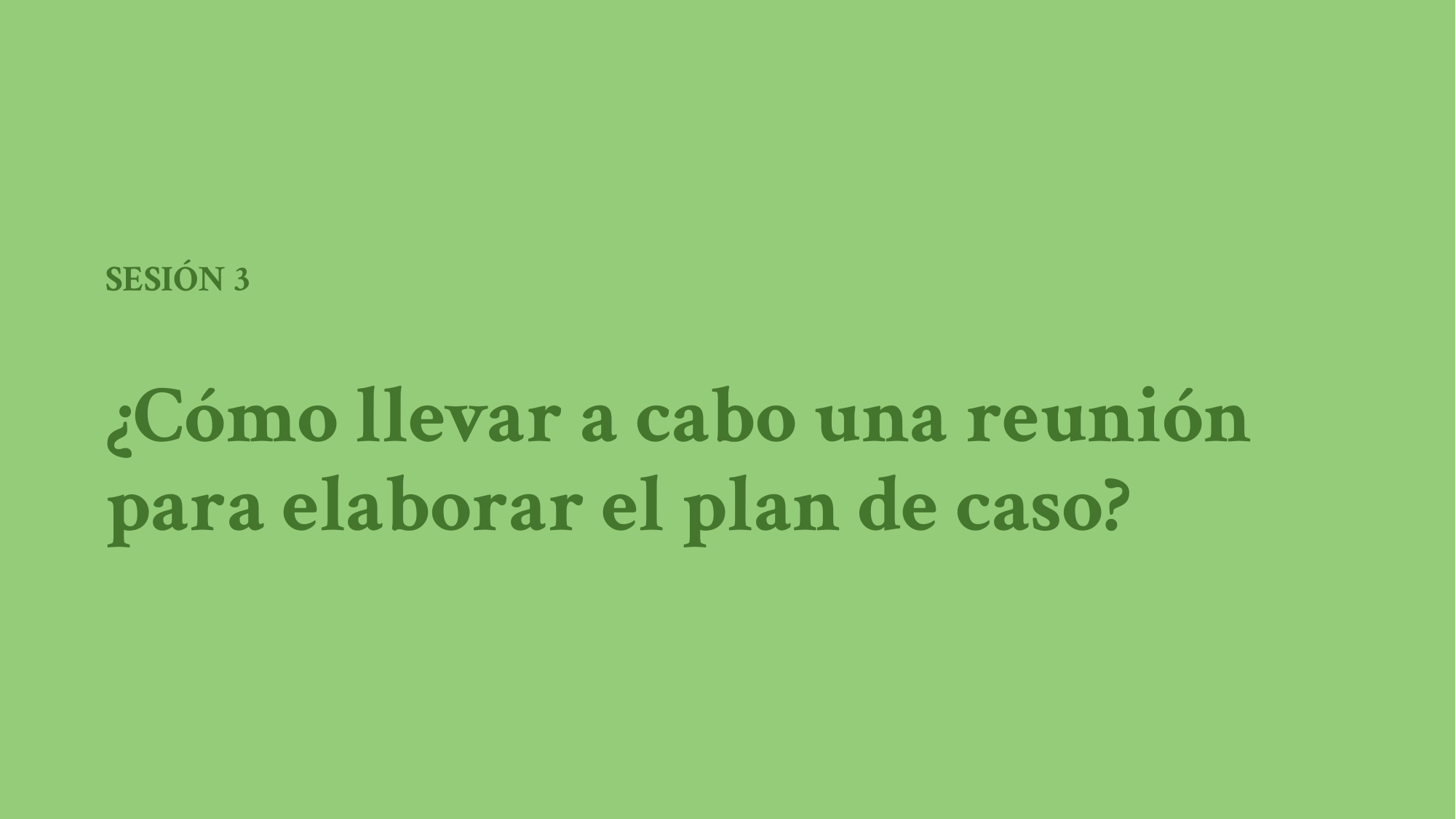

SESIÓN 3
¿Cómo llevar a cabo una reunión para elaborar el plan de caso?